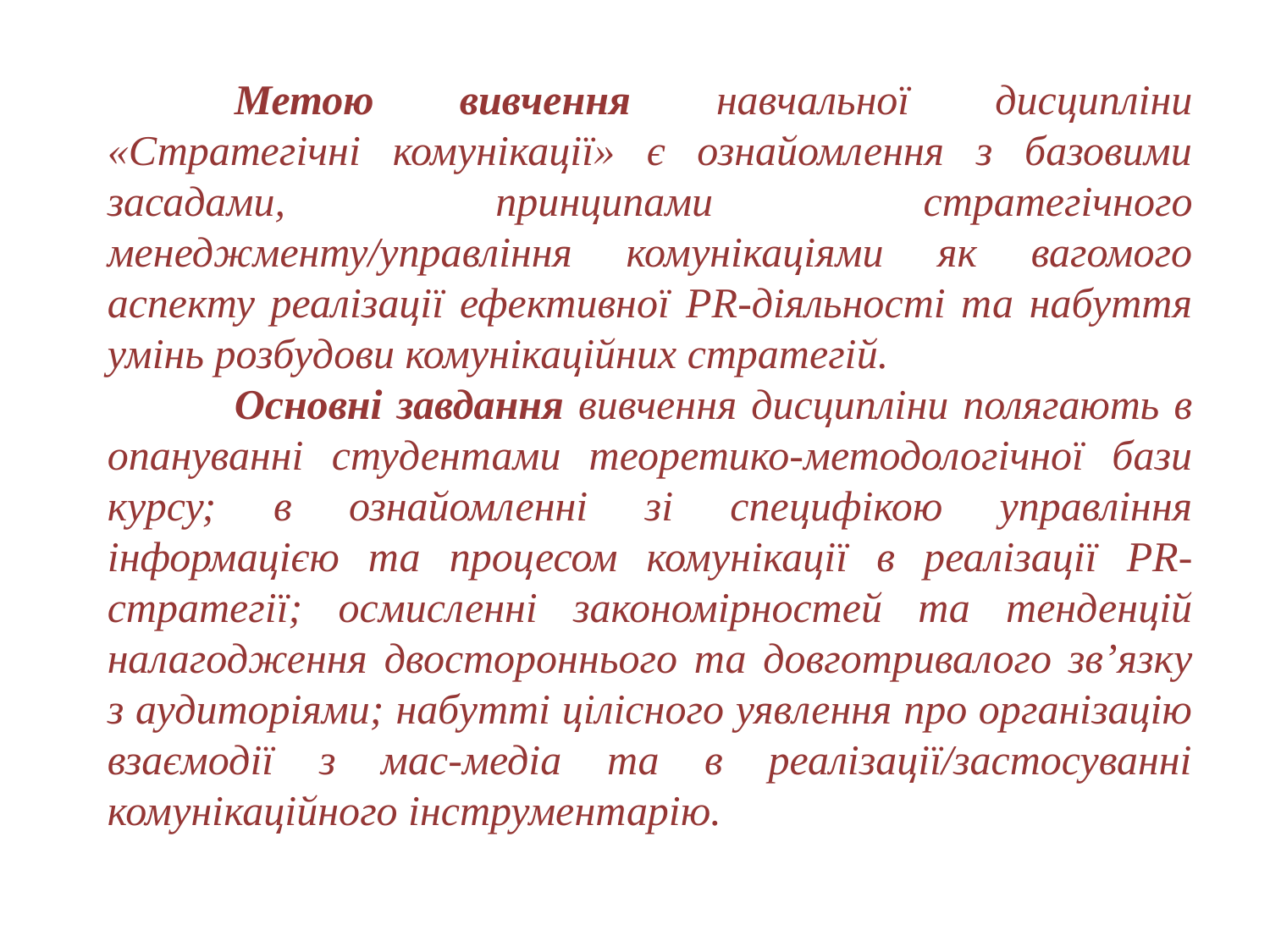

Метою вивчення навчальної дисципліни «Стратегічні комунікації» є ознайомлення з базовими засадами, принципами стратегічного менеджменту/управління комунікаціями як вагомого аспекту реалізації ефективної PR-діяльності та набуття умінь розбудови комунікаційних стратегій.
	Основні завдання вивчення дисципліни полягають в опануванні студентами теоретико-методологічної бази курсу; в ознайомленні зі специфікою управління інформацією та процесом комунікації в реалізації PR-стратегії; осмисленні закономірностей та тенденцій налагодження двостороннього та довготривалого зв’язку з аудиторіями; набутті цілісного уявлення про організацію взаємодії з мас-медіа та в реалізації/застосуванні комунікаційного інструментарію.